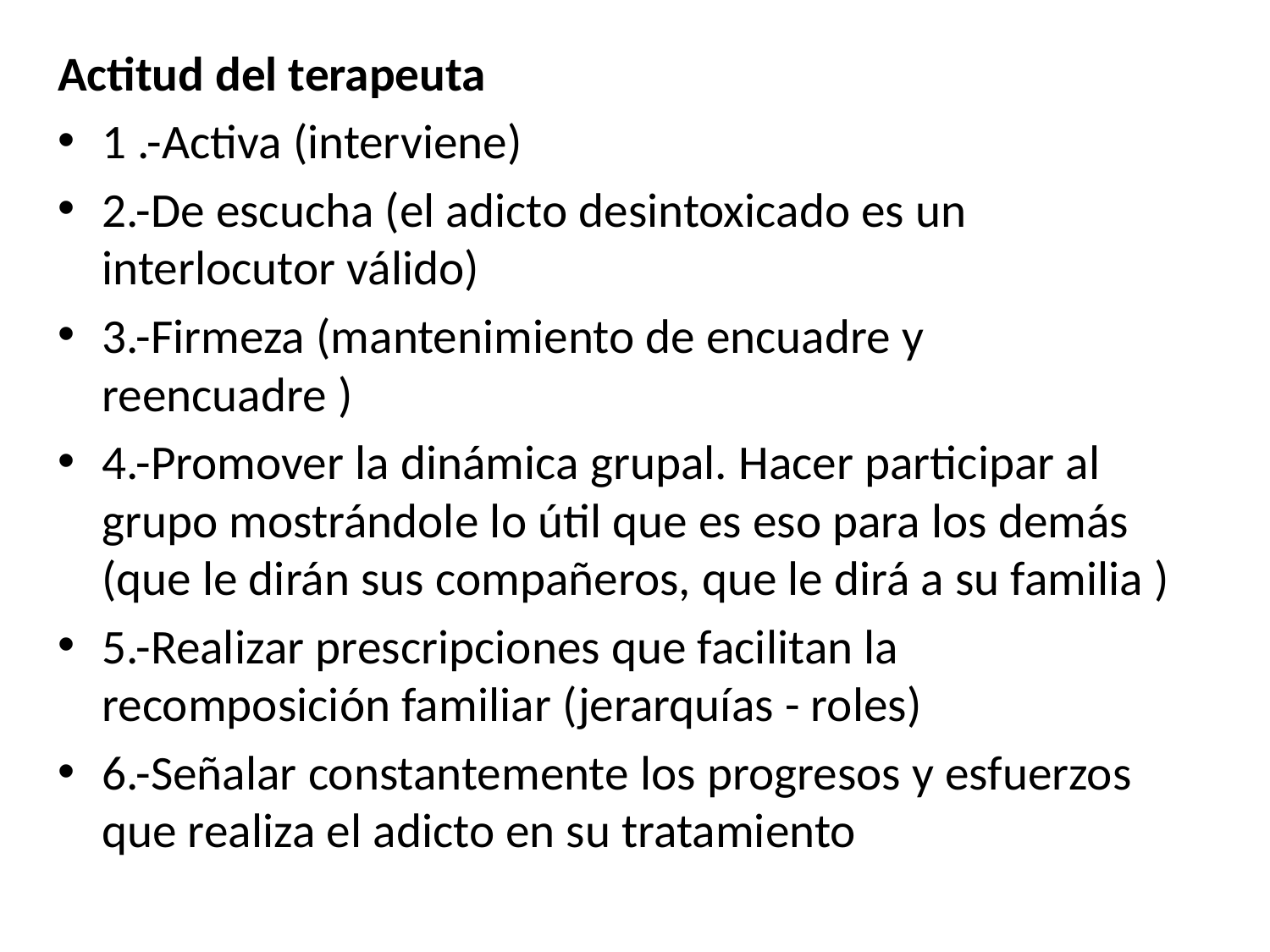

Actitud del terapeuta
1 .-Activa (interviene)
2.-De escucha (el adicto desintoxicado es un interlocutor válido)
3.-Firmeza (mantenimiento de encuadre y reencuadre )
4.-Promover la dinámica grupal. Hacer participar al grupo mostrándole lo útil que es eso para los demás (que le dirán sus compañeros, que le dirá a su familia )
5.-Realizar prescripciones que facilitan la recomposición familiar (jerarquías - roles)
6.-Señalar constantemente los progresos y esfuerzos que realiza el adicto en su tratamiento